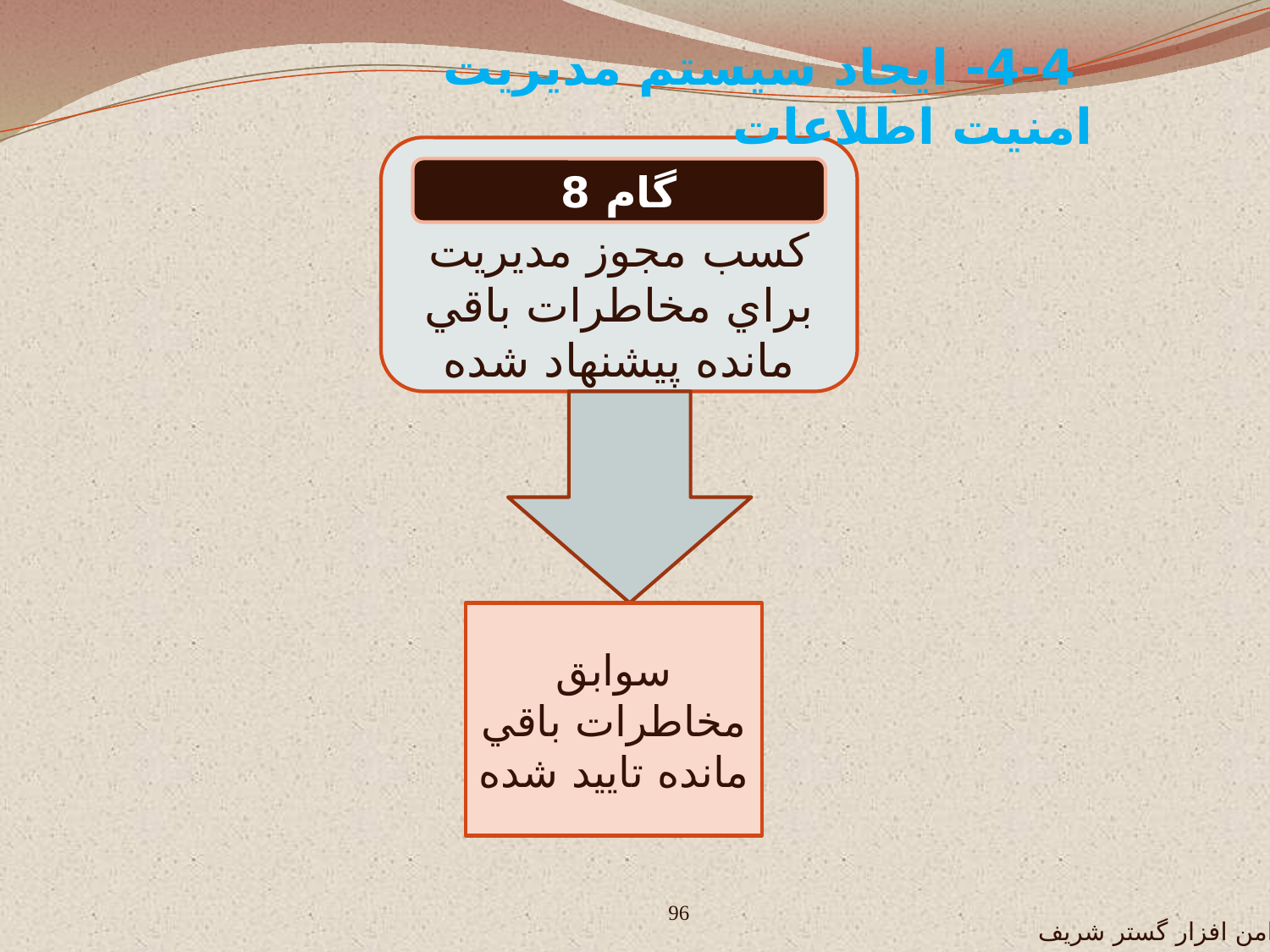

4-4- ايجاد سيستم مديريت امنيت اطلاعات

کسب مجوز مديريت براي مخاطرات باقي مانده پيشنهاد شده

گام 8

سوابق مخاطرات باقي مانده تاييد شده